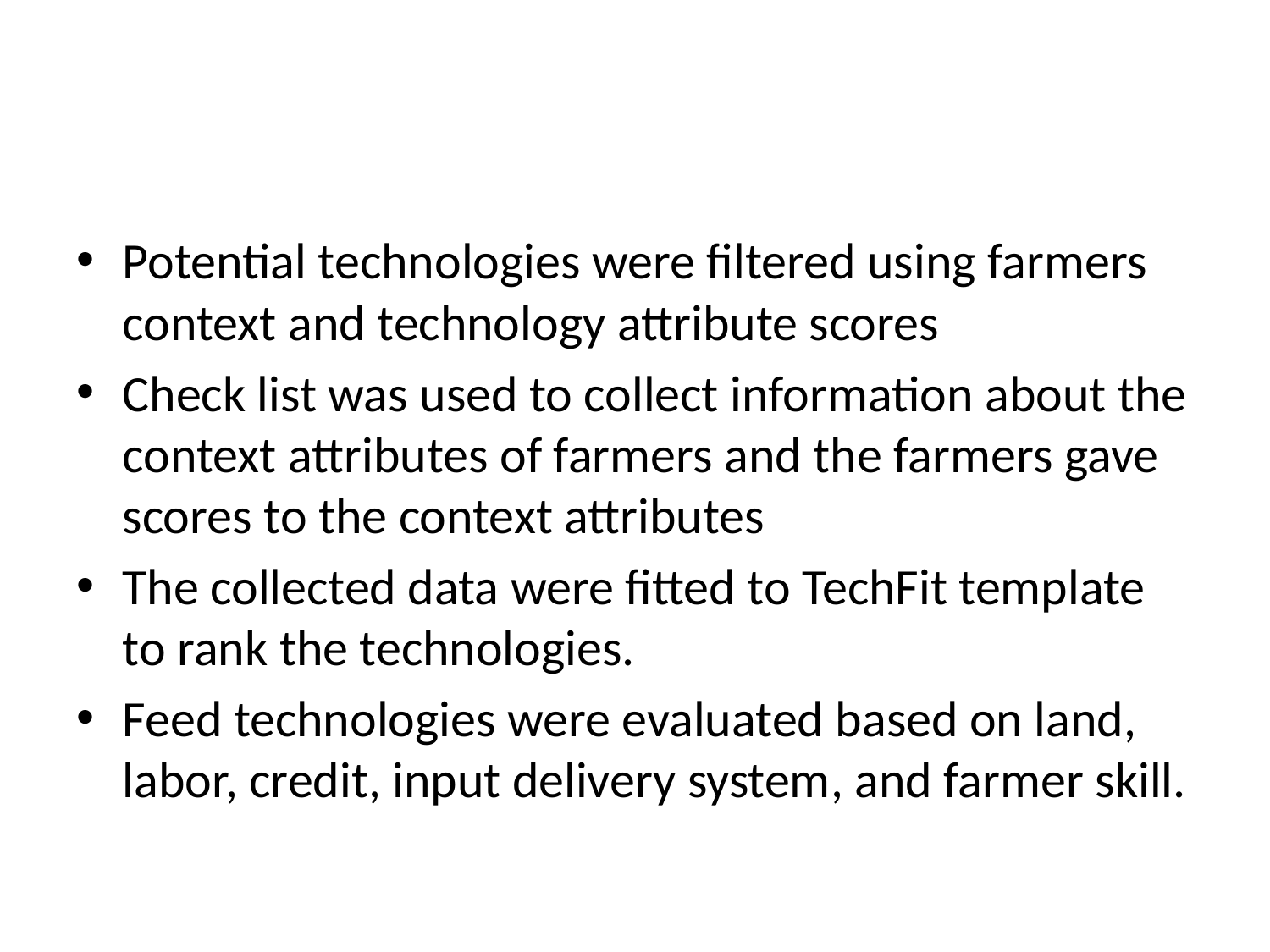

#
Potential technologies were filtered using farmers context and technology attribute scores
Check list was used to collect information about the context attributes of farmers and the farmers gave scores to the context attributes
The collected data were fitted to TechFit template to rank the technologies.
Feed technologies were evaluated based on land, labor, credit, input delivery system, and farmer skill.